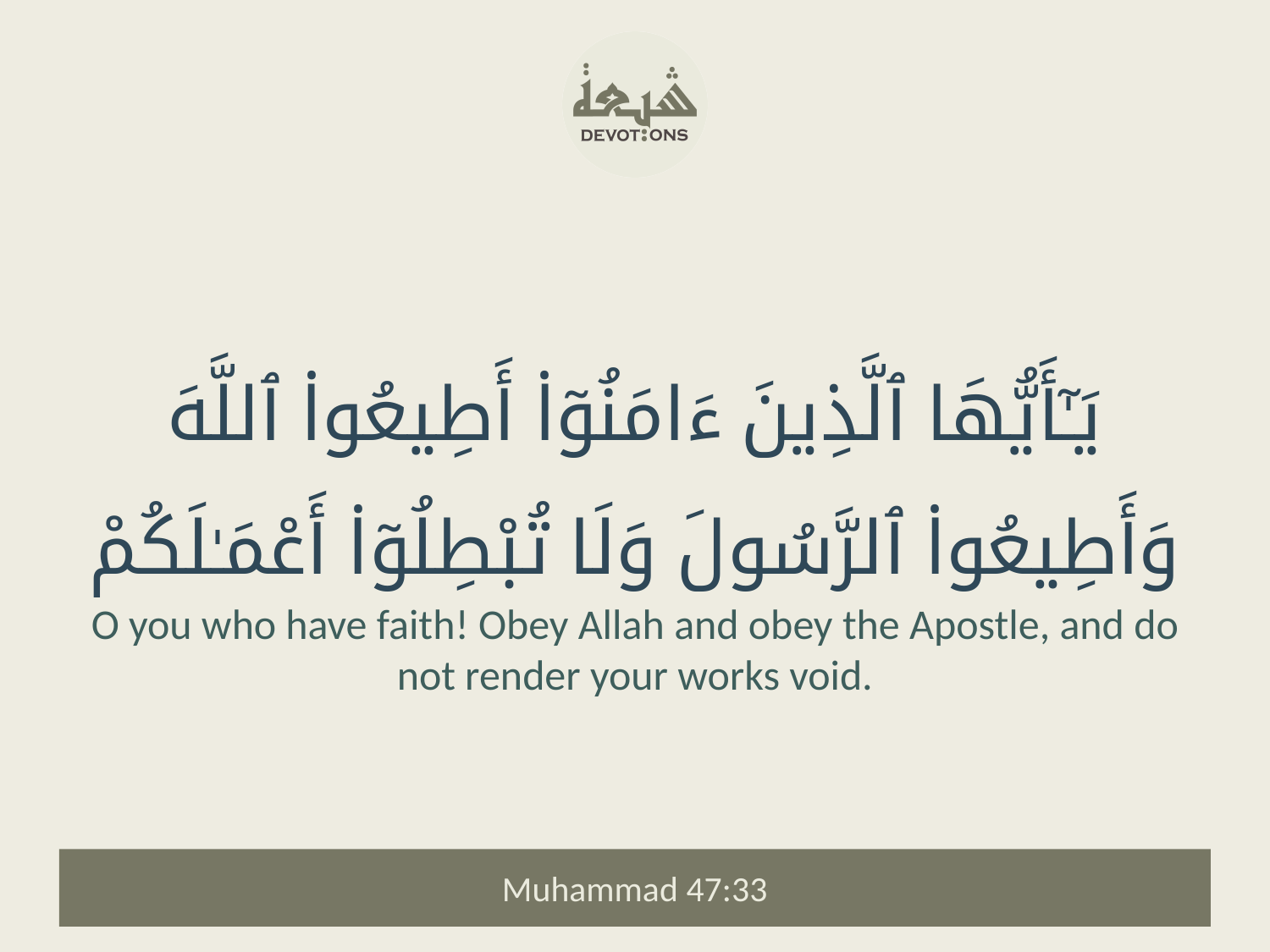

يَـٰٓأَيُّهَا ٱلَّذِينَ ءَامَنُوٓا۟ أَطِيعُوا۟ ٱللَّهَ وَأَطِيعُوا۟ ٱلرَّسُولَ وَلَا تُبْطِلُوٓا۟ أَعْمَـٰلَكُمْ
O you who have faith! Obey Allah and obey the Apostle, and do not render your works void.
Muhammad 47:33